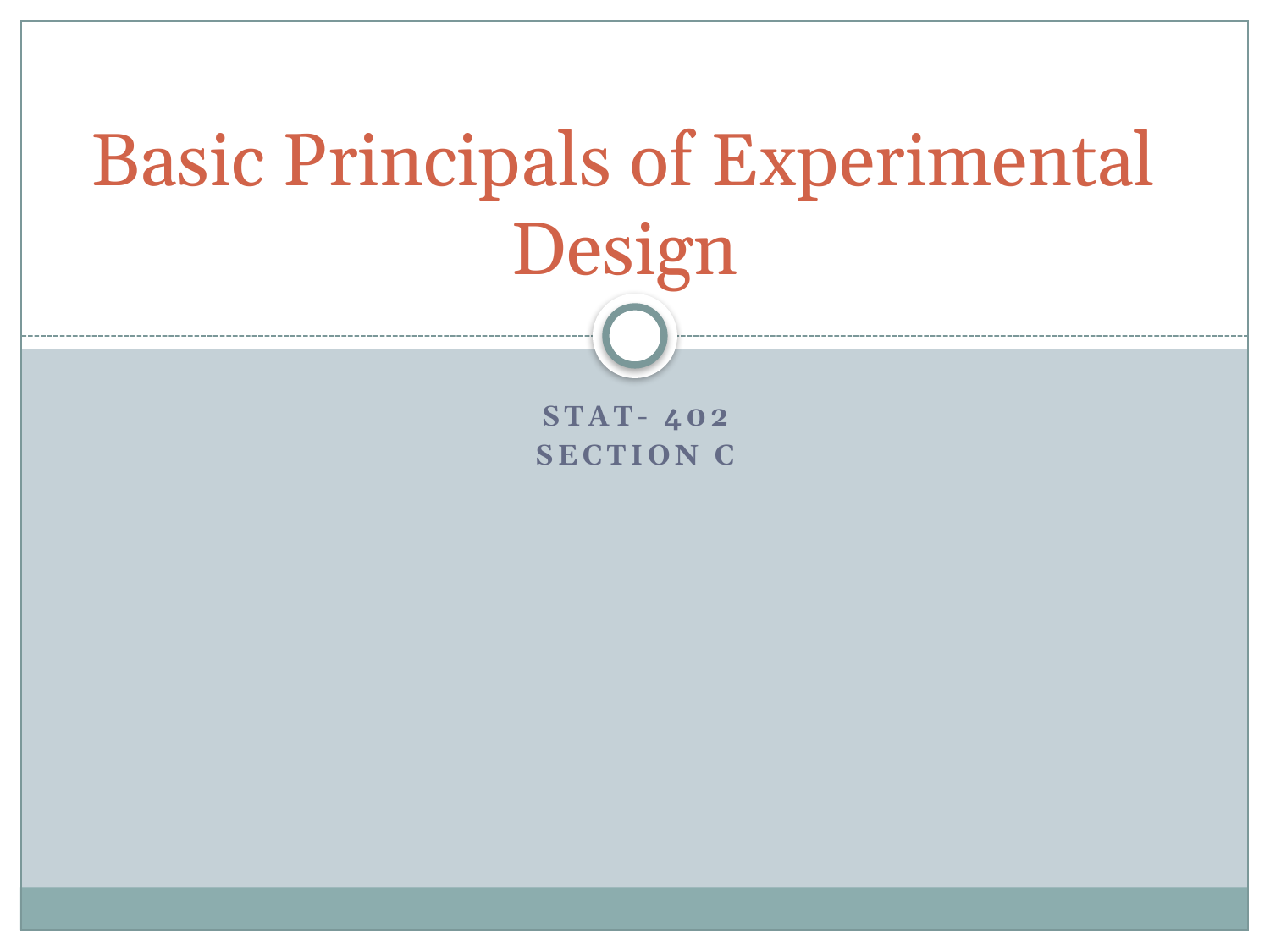

# Basic Principals of Experimental Design
STAT- 402
SECTION C